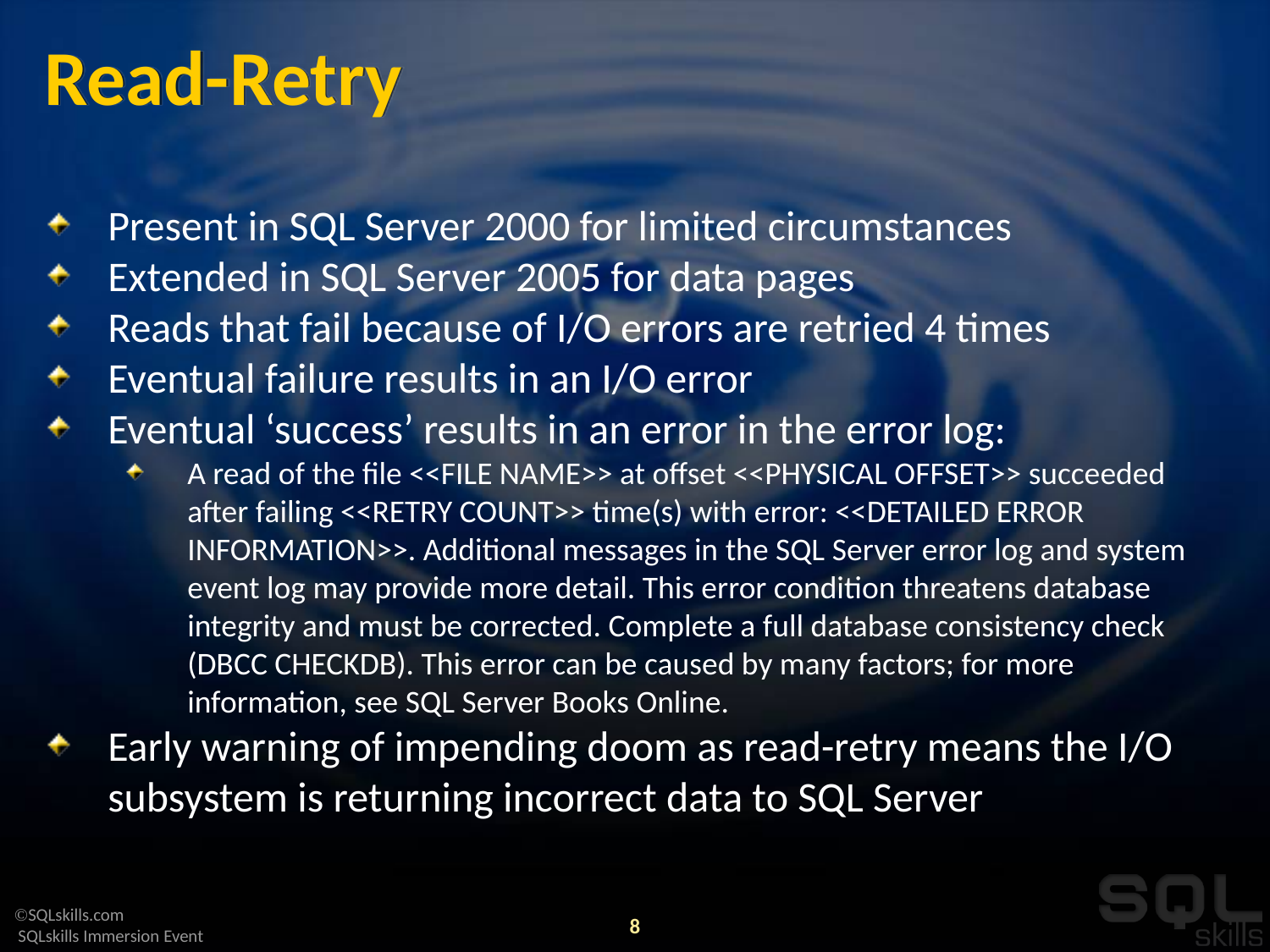

# Read-Retry
Present in SQL Server 2000 for limited circumstances
Extended in SQL Server 2005 for data pages
Reads that fail because of I/O errors are retried 4 times
Eventual failure results in an I/O error
Eventual ‘success’ results in an error in the error log:
A read of the file <<FILE NAME>> at offset <<PHYSICAL OFFSET>> succeeded after failing <<RETRY COUNT>> time(s) with error: <<DETAILED ERROR INFORMATION>>. Additional messages in the SQL Server error log and system event log may provide more detail. This error condition threatens database integrity and must be corrected. Complete a full database consistency check (DBCC CHECKDB). This error can be caused by many factors; for more information, see SQL Server Books Online.
Early warning of impending doom as read-retry means the I/O subsystem is returning incorrect data to SQL Server
8